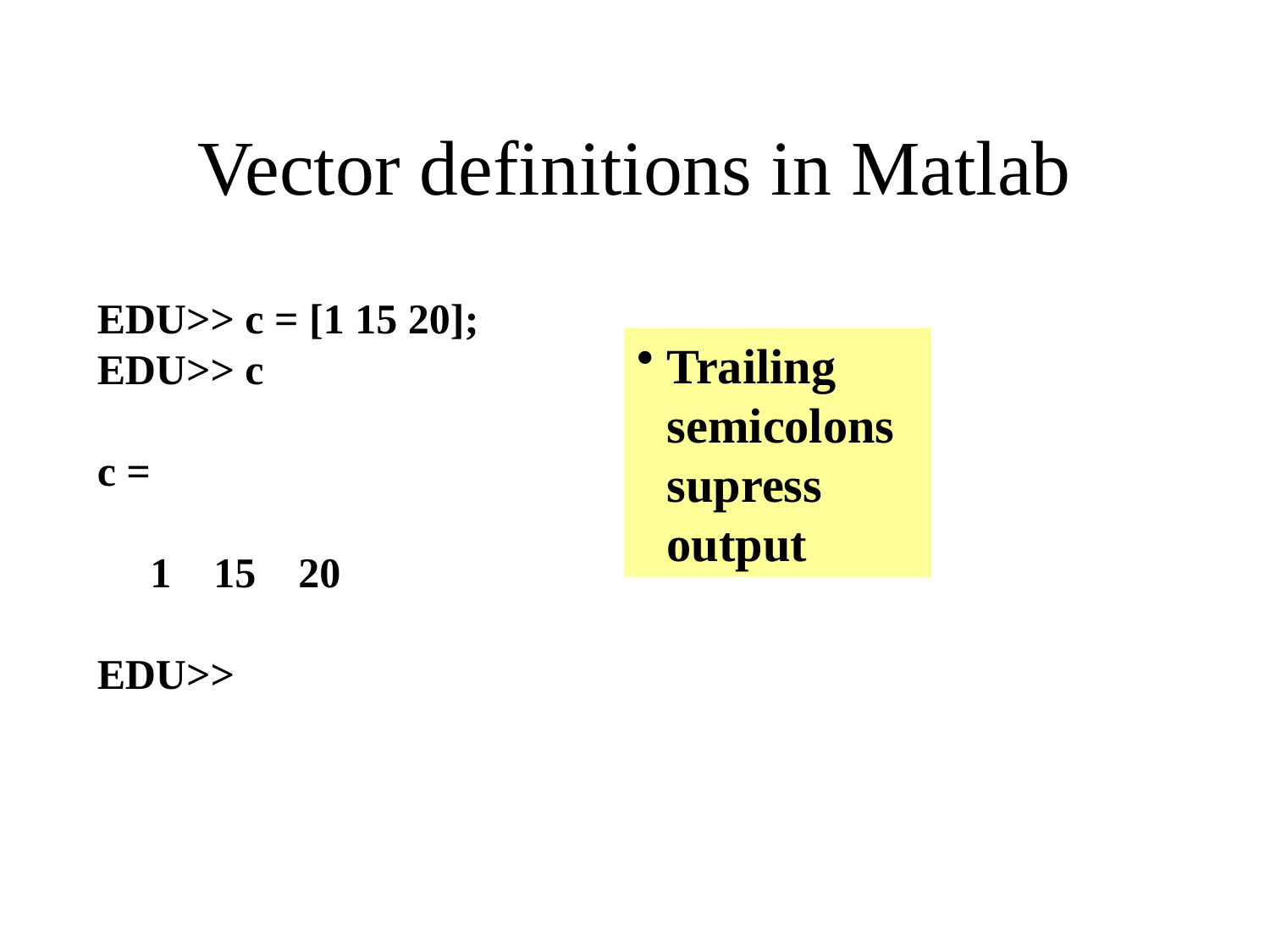

# Vector definitions in Matlab
EDU>> c = [1 15 20];
EDU>> c

c =

     1    15    20

EDU>>
Trailing semicolons supress output